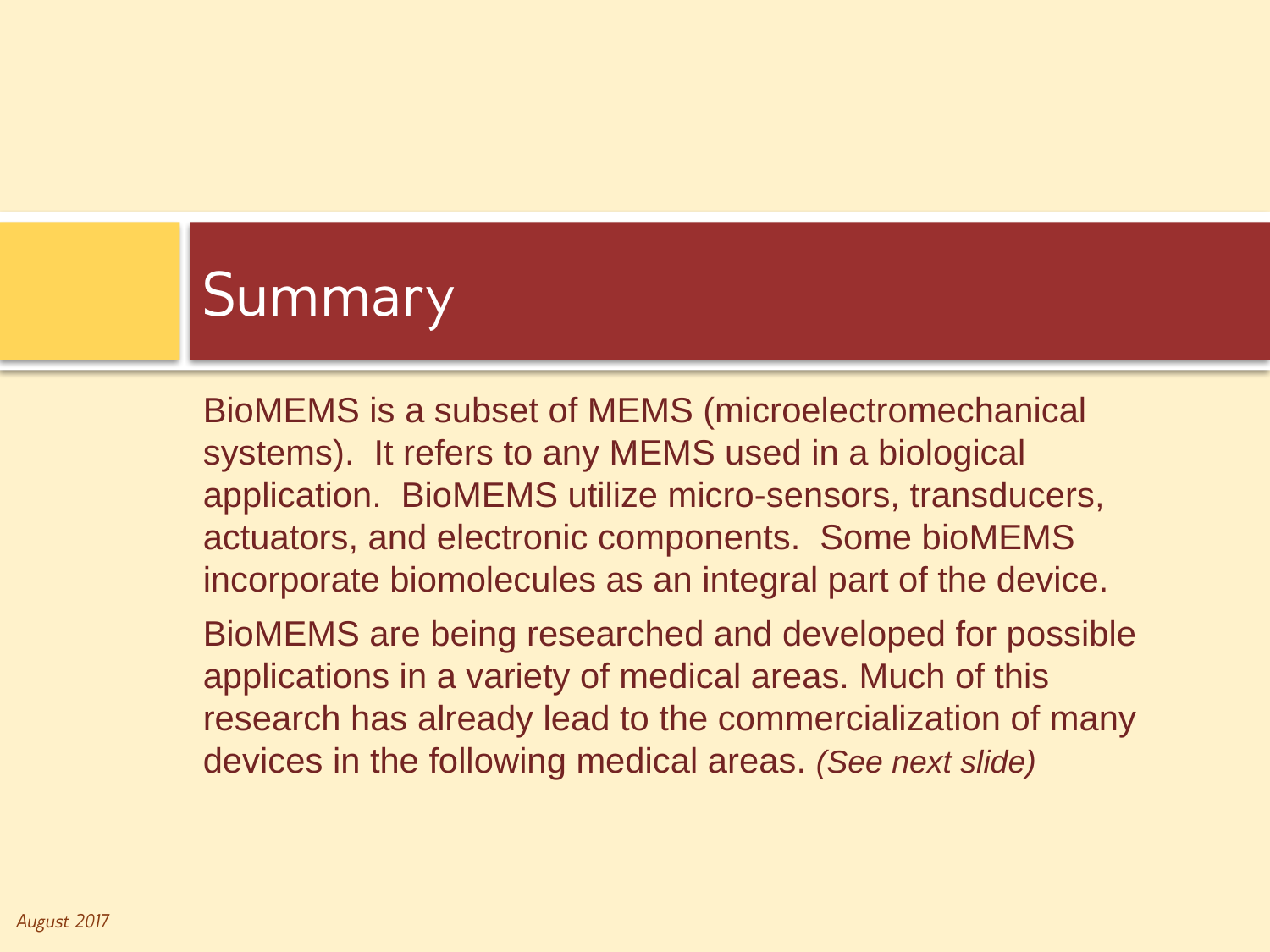

# Summary
BioMEMS is a subset of MEMS (microelectromechanical systems).  It refers to any MEMS used in a biological application.  BioMEMS utilize micro-sensors, transducers, actuators, and electronic components.  Some bioMEMS incorporate biomolecules as an integral part of the device.
BioMEMS are being researched and developed for possible applications in a variety of medical areas. Much of this research has already lead to the commercialization of many devices in the following medical areas. (See next slide)